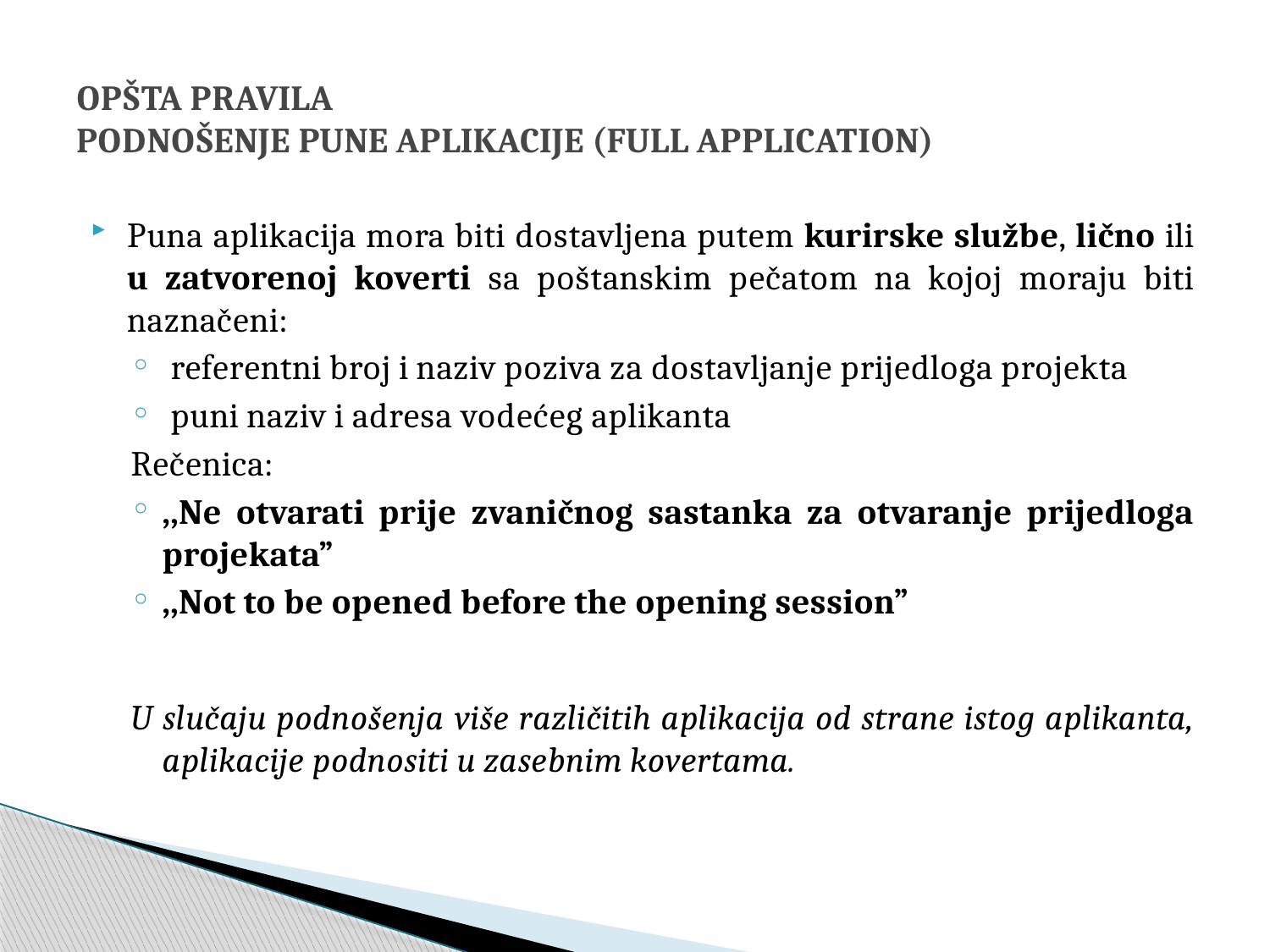

# OPŠTA PRAVILA PODNOŠENJE PUNE APLIKACIJE (FULL APPLICATION)
Puna aplikacija mora biti dostavljena putem kurirske službe, lično ili u zatvorenoj koverti sa poštanskim pečatom na kojoj moraju biti naznačeni:
 referentni broj i naziv poziva za dostavljanje prijedloga projekta
 puni naziv i adresa vodećeg aplikanta
Rečenica:
,,Ne otvarati prije zvaničnog sastanka za otvaranje prijedloga projekata”
,,Not to be opened before the opening session”

U slučaju podnošenja više različitih aplikacija od strane istog aplikanta, aplikacije podnositi u zasebnim kovertama.